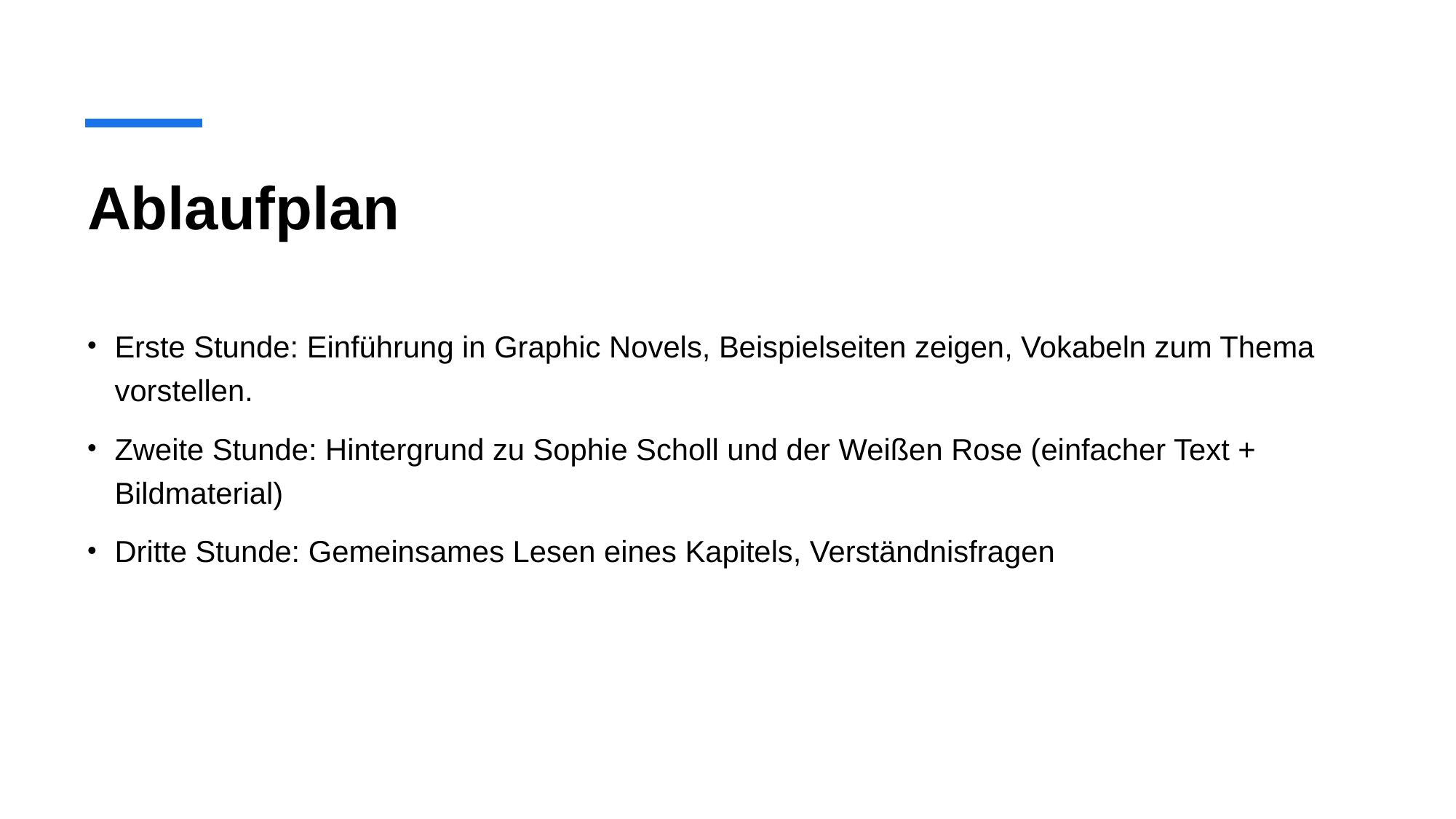

# Ablaufplan
Erste Stunde: Einführung in Graphic Novels, Beispielseiten zeigen, Vokabeln zum Thema vorstellen.
Zweite Stunde: Hintergrund zu Sophie Scholl und der Weißen Rose (einfacher Text + Bildmaterial)
Dritte Stunde: Gemeinsames Lesen eines Kapitels, Verständnisfragen